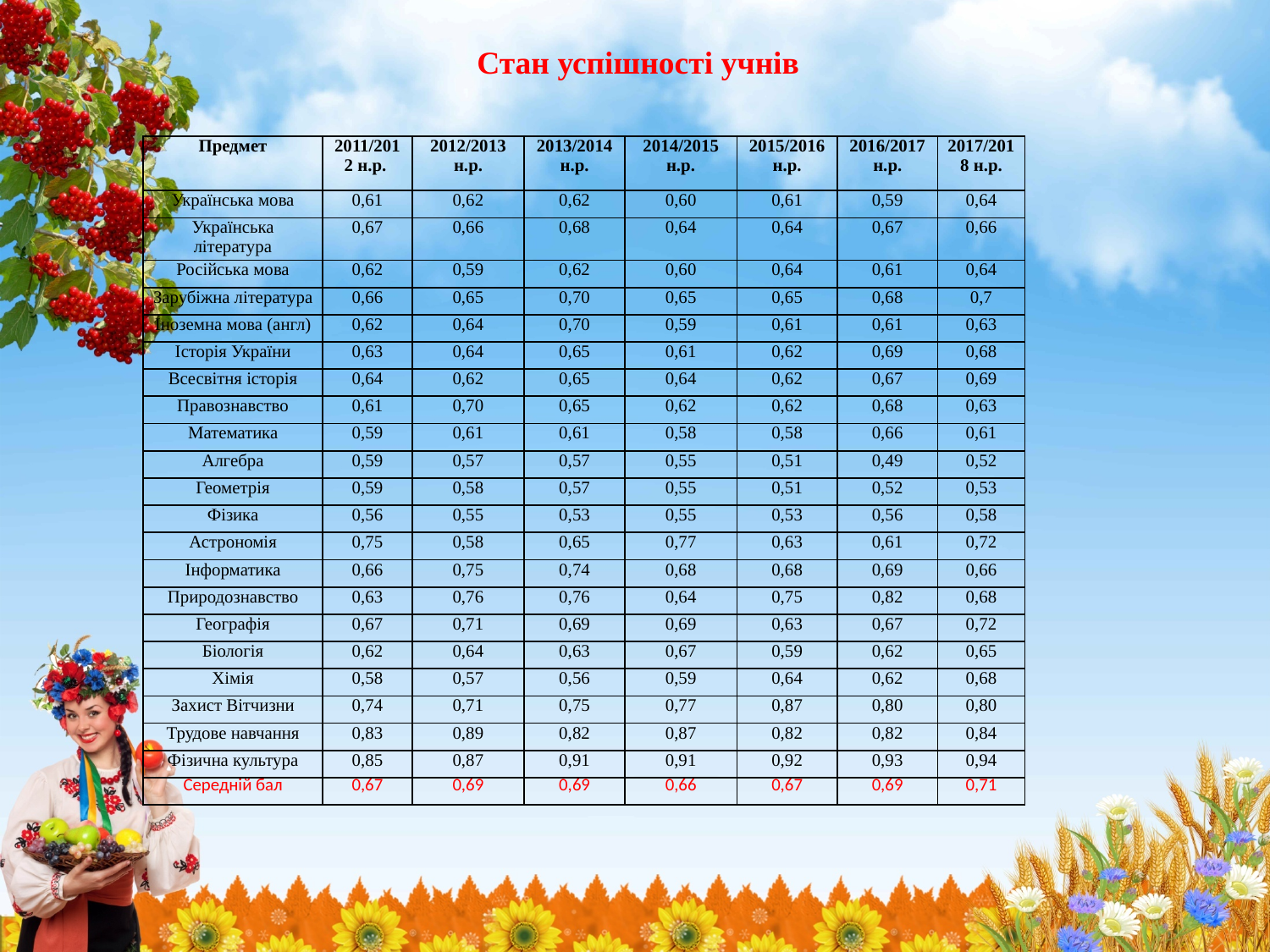

Стан успішності учнів
| Предмет | 2011/2012 н.р. | 2012/2013 н.р. | 2013/2014 н.р. | 2014/2015 н.р. | 2015/2016 н.р. | 2016/2017 н.р. | 2017/2018 н.р. |
| --- | --- | --- | --- | --- | --- | --- | --- |
| Українська мова | 0,61 | 0,62 | 0,62 | 0,60 | 0,61 | 0,59 | 0,64 |
| Українська література | 0,67 | 0,66 | 0,68 | 0,64 | 0,64 | 0,67 | 0,66 |
| Російська мова | 0,62 | 0,59 | 0,62 | 0,60 | 0,64 | 0,61 | 0,64 |
| Зарубіжна література | 0,66 | 0,65 | 0,70 | 0,65 | 0,65 | 0,68 | 0,7 |
| Іноземна мова (англ) | 0,62 | 0,64 | 0,70 | 0,59 | 0,61 | 0,61 | 0,63 |
| Історія України | 0,63 | 0,64 | 0,65 | 0,61 | 0,62 | 0,69 | 0,68 |
| Всесвітня історія | 0,64 | 0,62 | 0,65 | 0,64 | 0,62 | 0,67 | 0,69 |
| Правознавство | 0,61 | 0,70 | 0,65 | 0,62 | 0,62 | 0,68 | 0,63 |
| Математика | 0,59 | 0,61 | 0,61 | 0,58 | 0,58 | 0,66 | 0,61 |
| Алгебра | 0,59 | 0,57 | 0,57 | 0,55 | 0,51 | 0,49 | 0,52 |
| Геометрія | 0,59 | 0,58 | 0,57 | 0,55 | 0,51 | 0,52 | 0,53 |
| Фізика | 0,56 | 0,55 | 0,53 | 0,55 | 0,53 | 0,56 | 0,58 |
| Астрономія | 0,75 | 0,58 | 0,65 | 0,77 | 0,63 | 0,61 | 0,72 |
| Інформатика | 0,66 | 0,75 | 0,74 | 0,68 | 0,68 | 0,69 | 0,66 |
| Природознавство | 0,63 | 0,76 | 0,76 | 0,64 | 0,75 | 0,82 | 0,68 |
| Географія | 0,67 | 0,71 | 0,69 | 0,69 | 0,63 | 0,67 | 0,72 |
| Біологія | 0,62 | 0,64 | 0,63 | 0,67 | 0,59 | 0,62 | 0,65 |
| Хімія | 0,58 | 0,57 | 0,56 | 0,59 | 0,64 | 0,62 | 0,68 |
| Захист Вітчизни | 0,74 | 0,71 | 0,75 | 0,77 | 0,87 | 0,80 | 0,80 |
| Трудове навчання | 0,83 | 0,89 | 0,82 | 0,87 | 0,82 | 0,82 | 0,84 |
| Фізична культура | 0,85 | 0,87 | 0,91 | 0,91 | 0,92 | 0,93 | 0,94 |
| Середній бал | 0,67 | 0,69 | 0,69 | 0,66 | 0,67 | 0,69 | 0,71 |